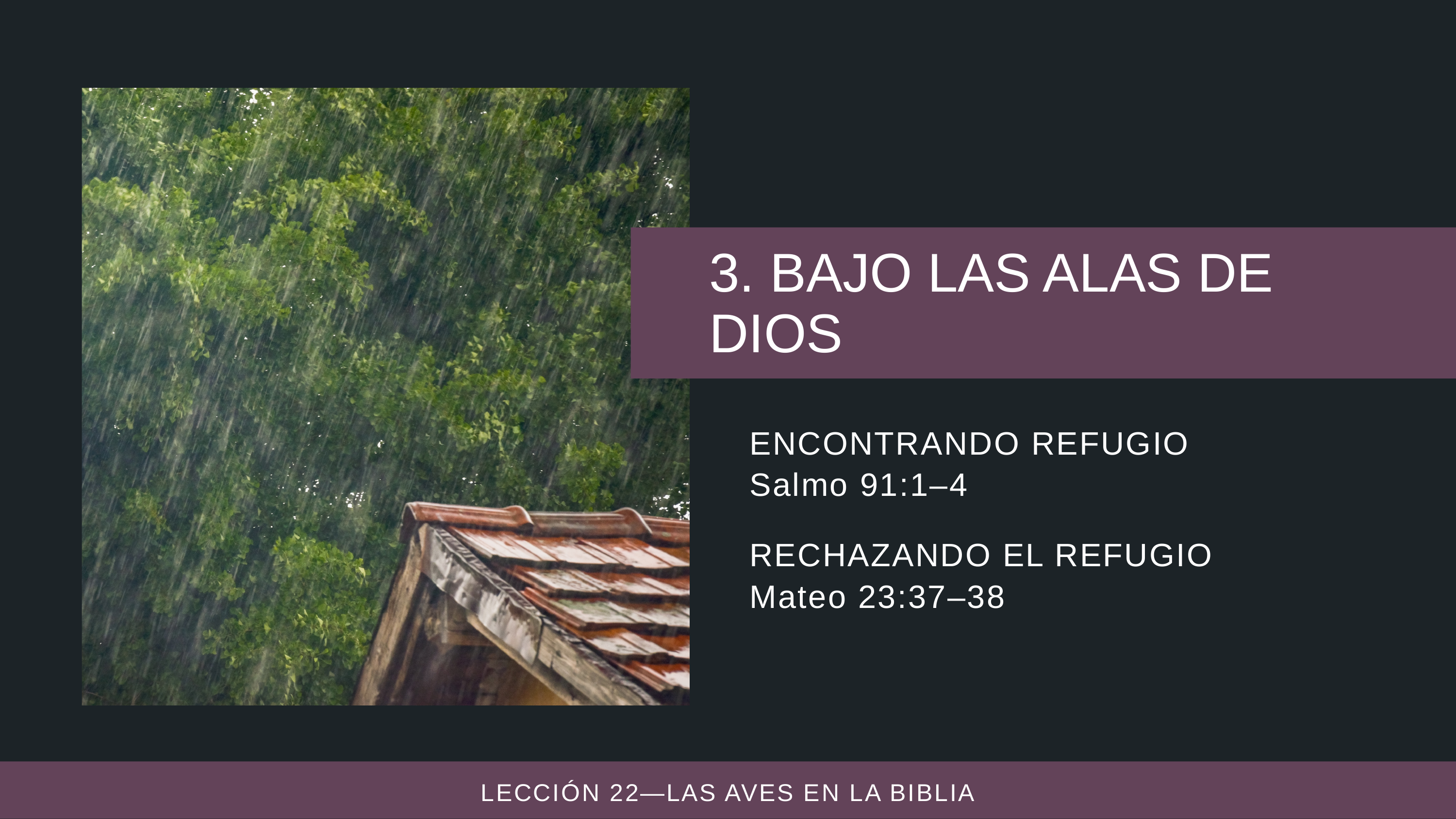

ENCONTRANDO REFUGIO
Salmo 91:1–4
RECHAZANDO EL REFUGIO
Mateo 23:37–38